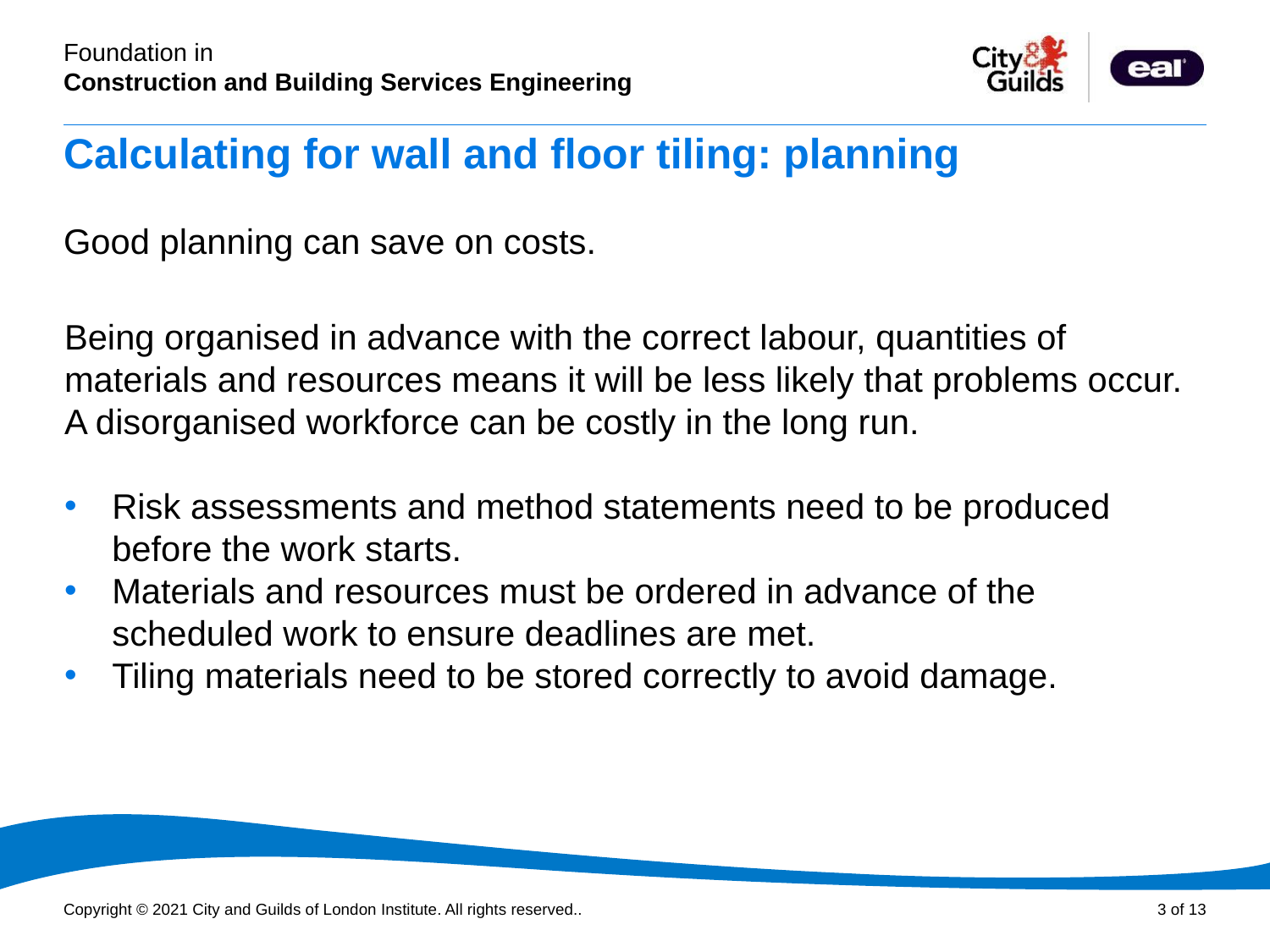

# Calculating for wall and floor tiling: planning Good planning can save on costs.

PowerPoint presentation
Being organised in advance with the correct labour, quantities of materials and resources means it will be less likely that problems occur. A disorganised workforce can be costly in the long run.

Risk assessments and method statements need to be produced before the work starts.
Materials and resources must be ordered in advance of the scheduled work to ensure deadlines are met.
Tiling materials need to be stored correctly to avoid damage.